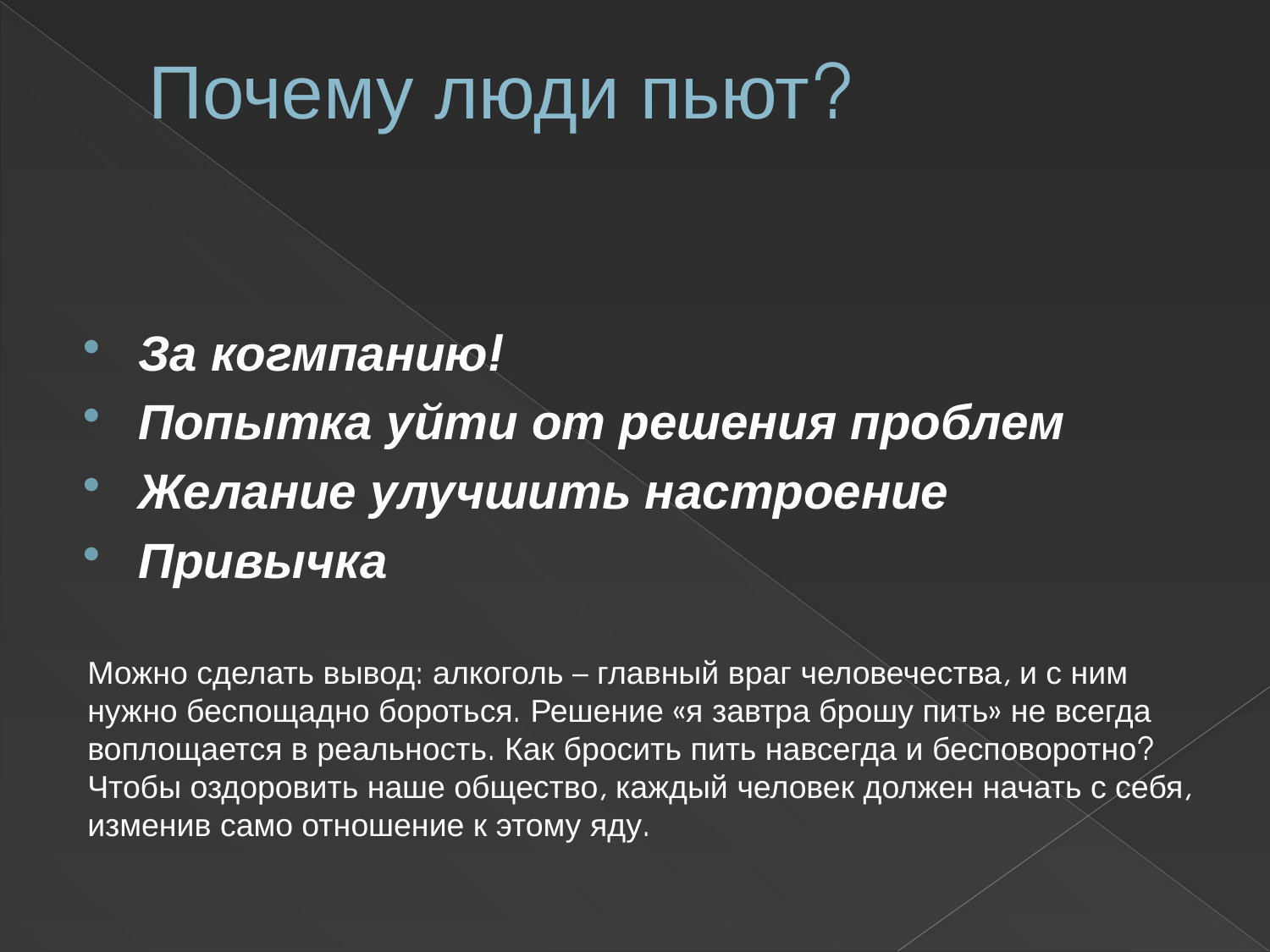

# Почему люди пьют?

За когмпанию!
Попытка уйти от решения проблем
Желание улучшить настроение
Привычка

Можно сделать вывод: алкоголь – главный враг человечества, и с ним нужно беспощадно бороться. Решение «я завтра брошу пить» не всегда воплощается в реальность. Как бросить пить навсегда и бесповоротно? Чтобы оздоровить наше общество, каждый человек должен начать с себя, изменив само отношение к этому яду.